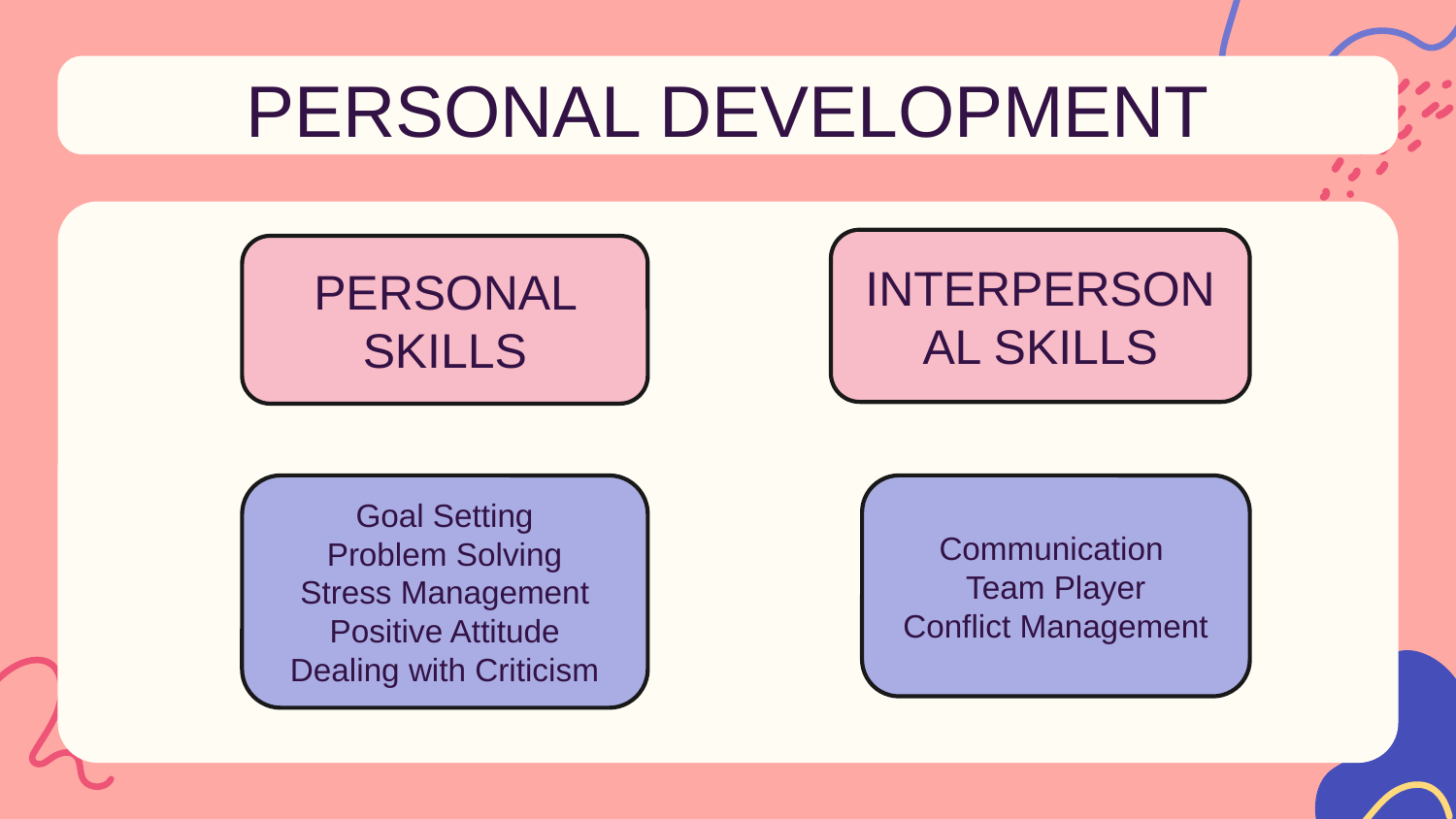

# PERSONAL DEVELOPMENT

INTERPERSONAL SKILLS
PERSONAL SKILLS
Goal Setting
Problem Solving
Stress Management
Positive Attitude
Dealing with Criticism
Communication
Team Player
Conflict Management